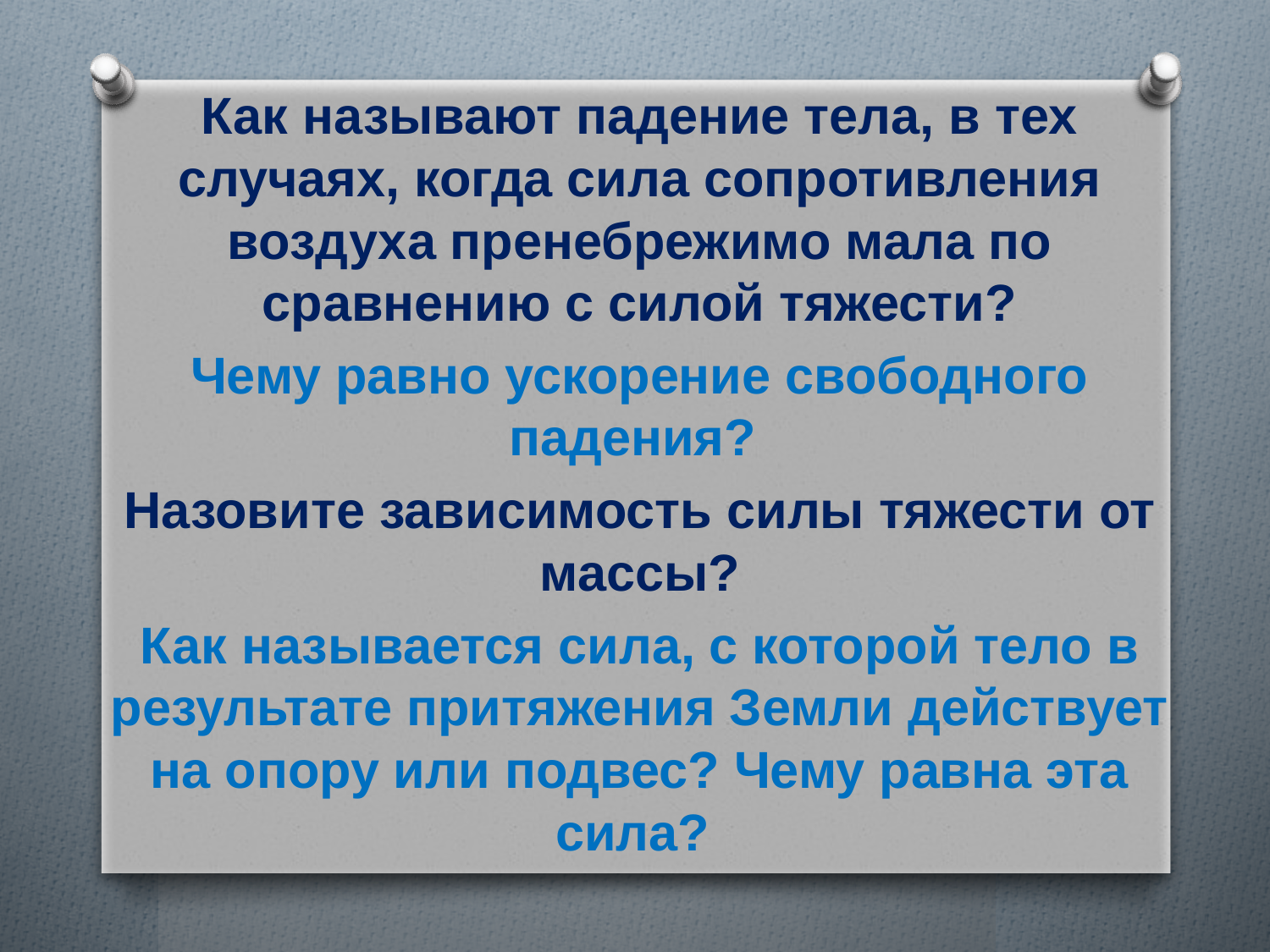

Как называют падение тела, в тех случаях, когда сила сопротивления воздуха пренебрежимо мала по сравнению с силой тяжести?
Чему равно ускорение свободного падения?
Назовите зависимость силы тяжести от массы?
Как называется сила, с которой тело в результате притяжения Земли действует на опору или подвес? Чему равна эта сила?